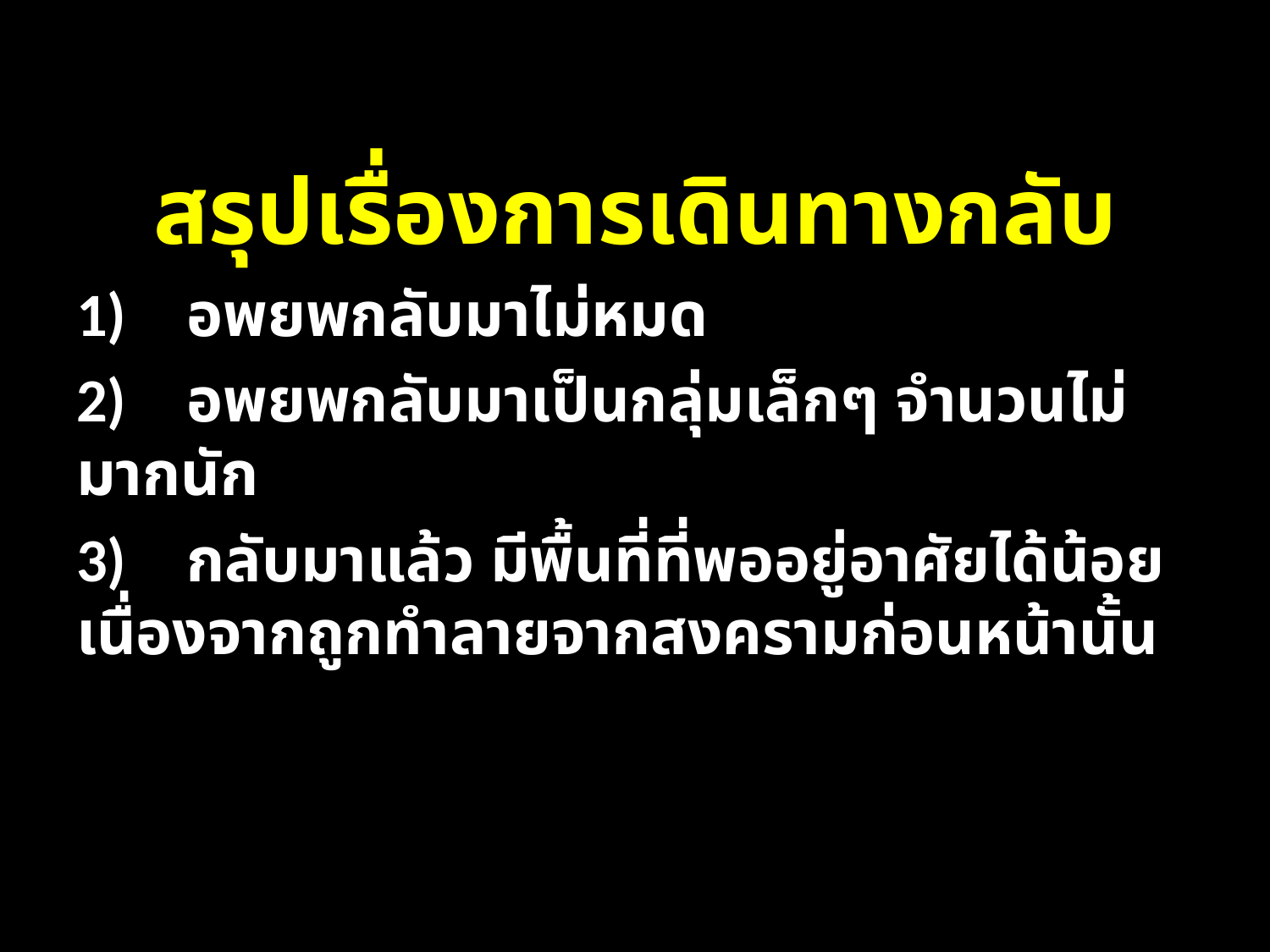

สรุปเรื่องการเดินทางกลับ
1)	อพยพกลับมาไม่หมด
2)	อพยพกลับมาเป็นกลุ่มเล็กๆ จำนวนไม่มากนัก
3)	กลับมาแล้ว มีพื้นที่ที่พออยู่อาศัยได้น้อย 	เนื่องจากถูกทำลายจากสงครามก่อนหน้านั้น